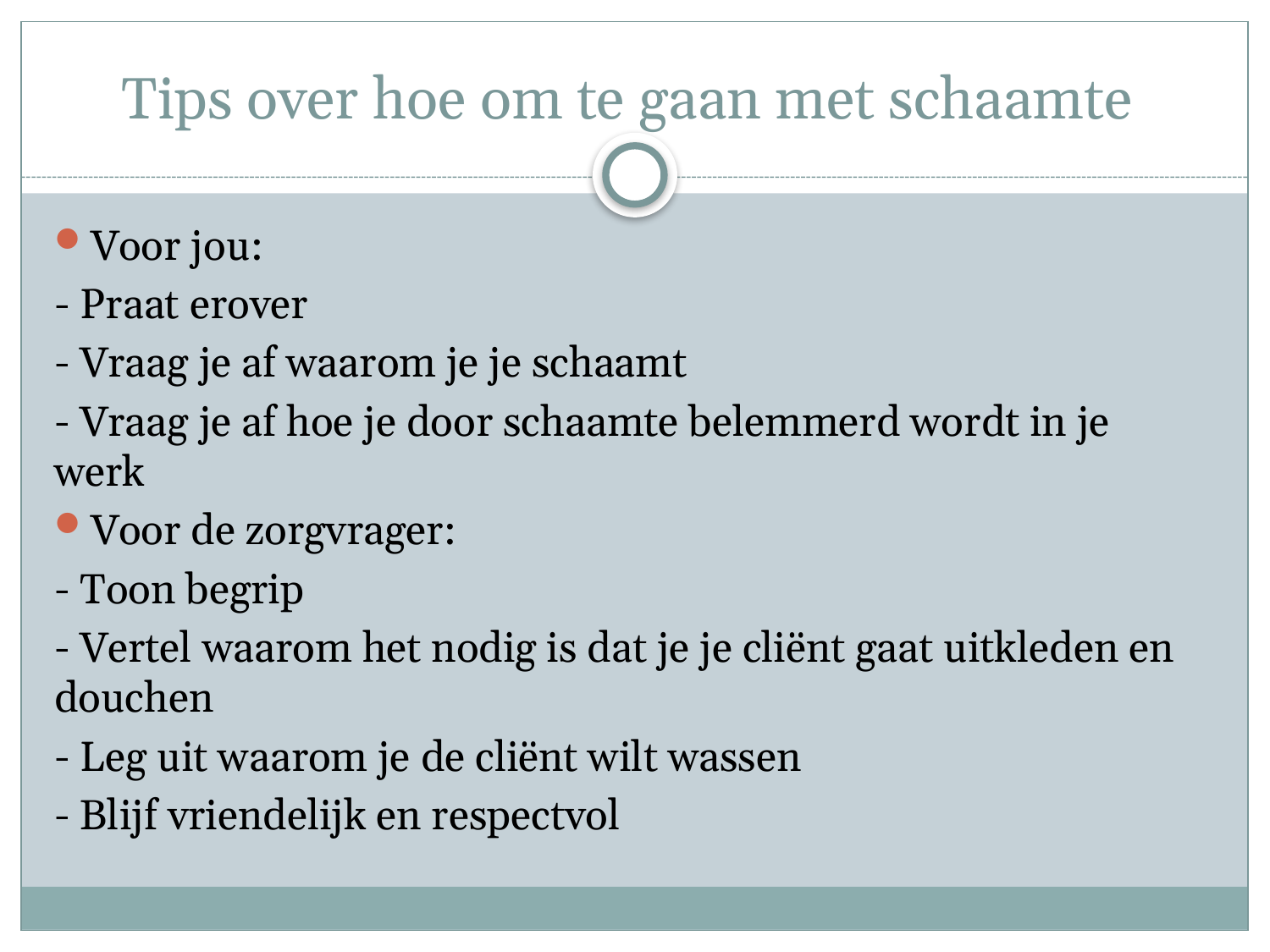

# Tips over hoe om te gaan met schaamte
Voor jou:
- Praat erover
- Vraag je af waarom je je schaamt
- Vraag je af hoe je door schaamte belemmerd wordt in je werk
Voor de zorgvrager:
- Toon begrip
- Vertel waarom het nodig is dat je je cliënt gaat uitkleden en douchen
- Leg uit waarom je de cliënt wilt wassen
- Blijf vriendelijk en respectvol